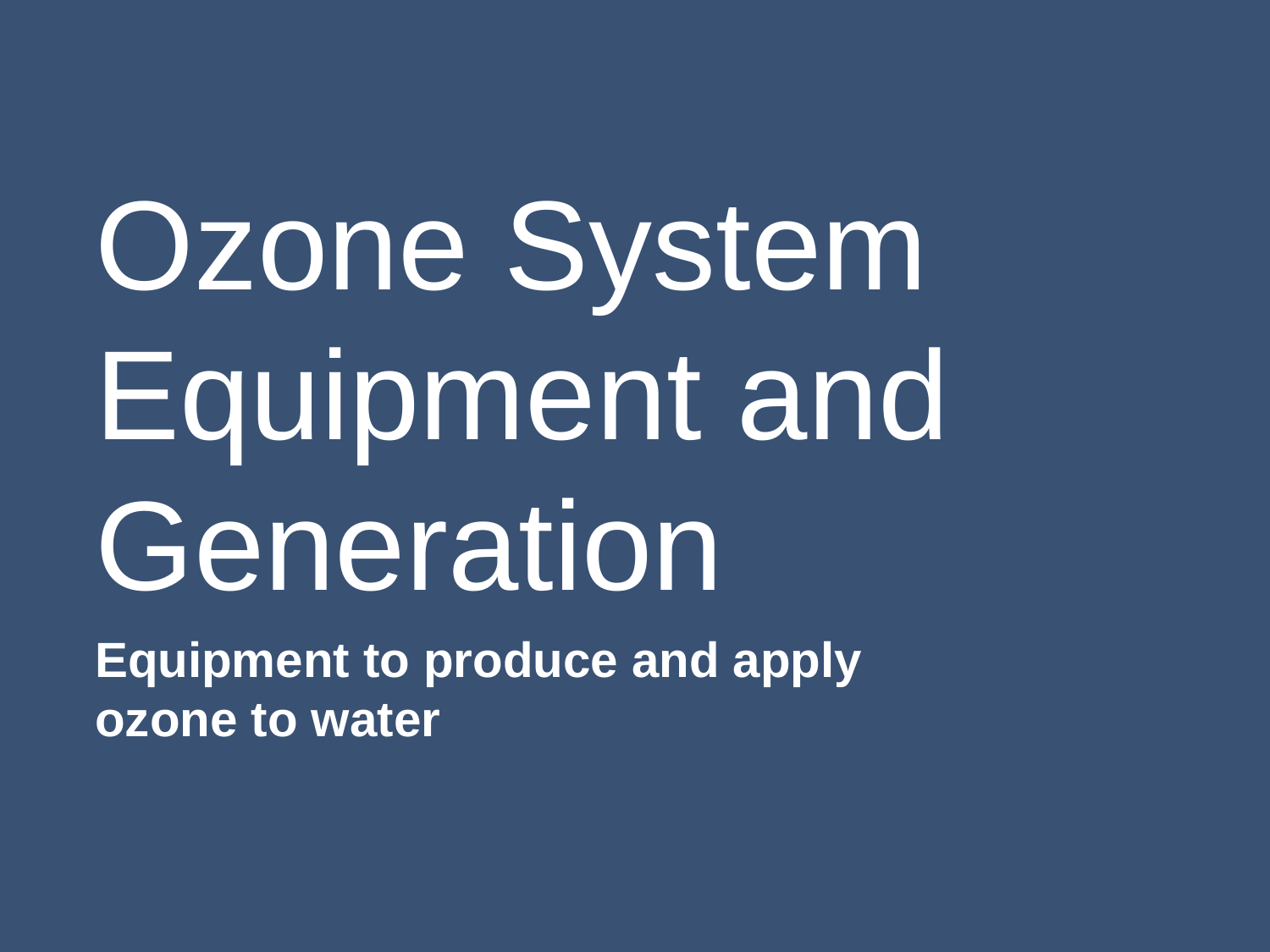

# Ozone System Equipment and Generation
Equipment to produce and apply ozone to water